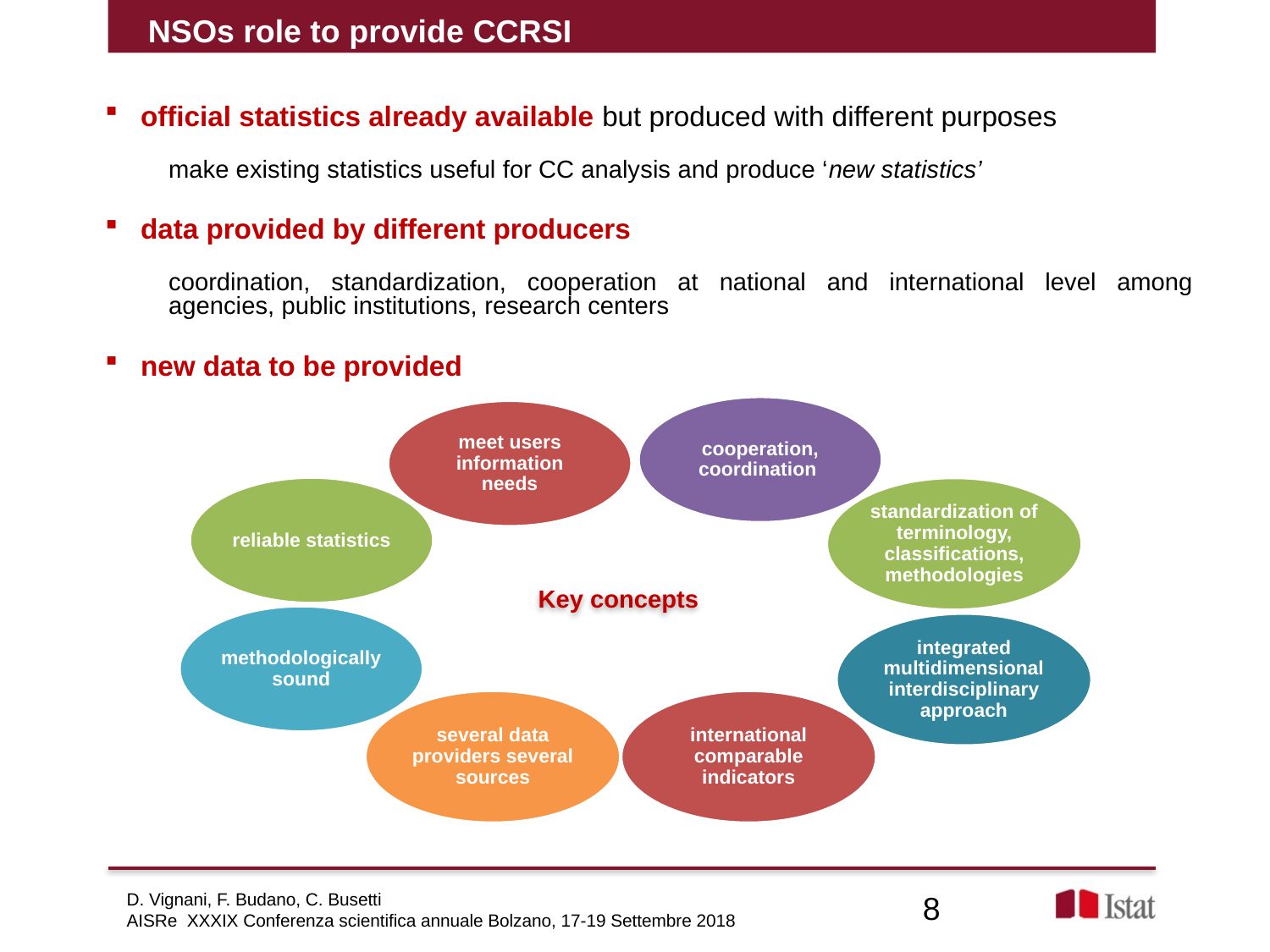

NSOs role to provide CCRSI

official statistics already available but produced with different purposes

make existing statistics useful for CC analysis and produce ‘new statistics’

data provided by different producers

coordination, standardization, cooperation at national and international level among agencies, public institutions, research centers

new data to be provided

meet users information needs
reliable statistics
cooperation, coordination
methodologically sound
several data providers several sources
international comparable indicators
standardization of terminology, classifications, methodologies
integrated multidimensional interdisciplinary approach
Key concepts
D. Vignani, F. Budano, C. Busetti
AISRe  XXXIX Conferenza scientifica annuale Bolzano, 17-19 Settembre 2018
8